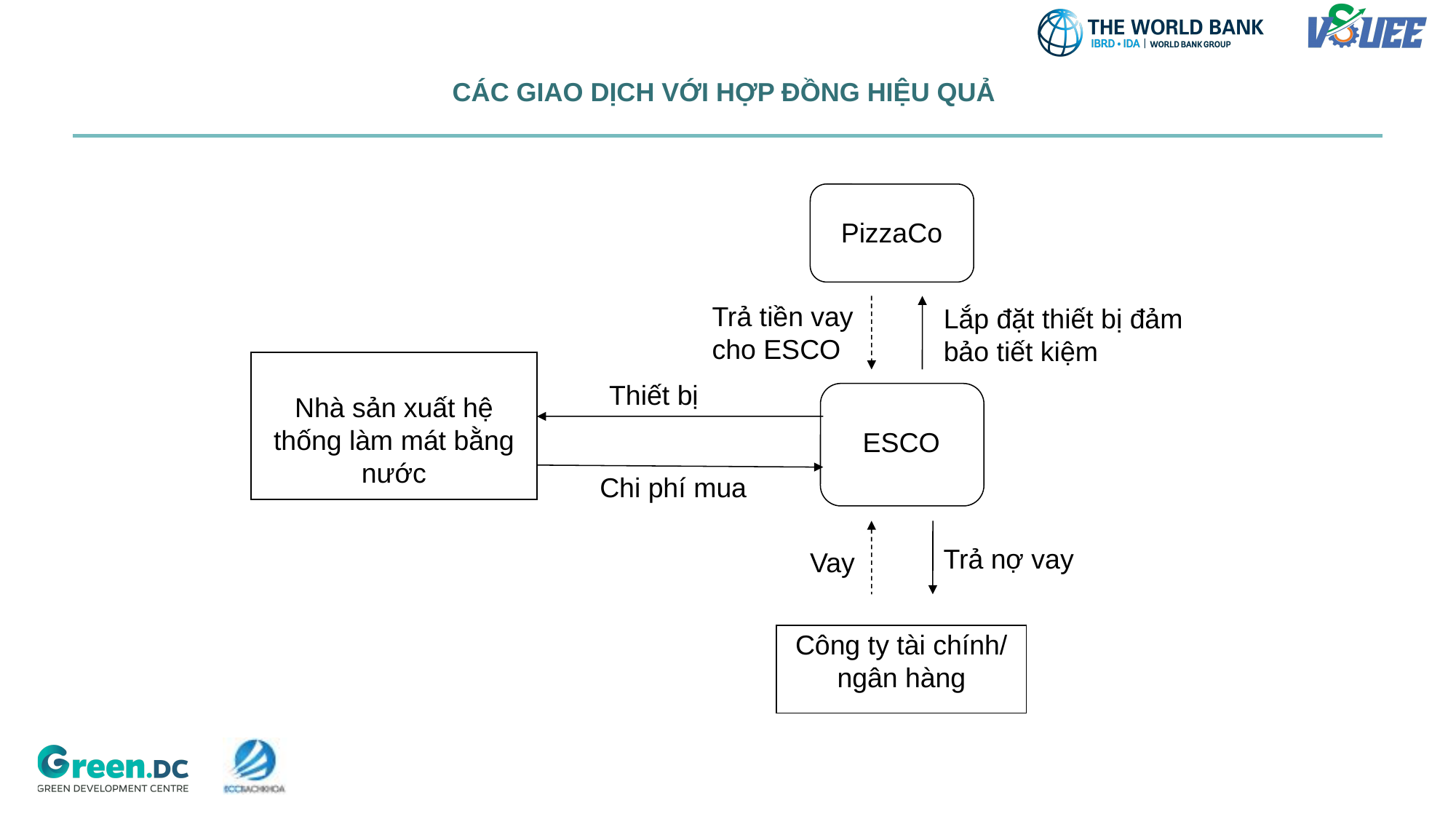

# CÁC GIAO DỊCH VỚI HỢP ĐỒNG HIỆU QUẢ

PizzaCo

Trả tiền vay cho ESCO

Lắp đặt thiết bị đảm bảo tiết kiệm

Nhà sản xuất hệ thống làm mát bằng nước
Thiết bị

ESCO

Chi phí mua

Trả nợ vay
Vay
Công ty tài chính/ ngân hàng